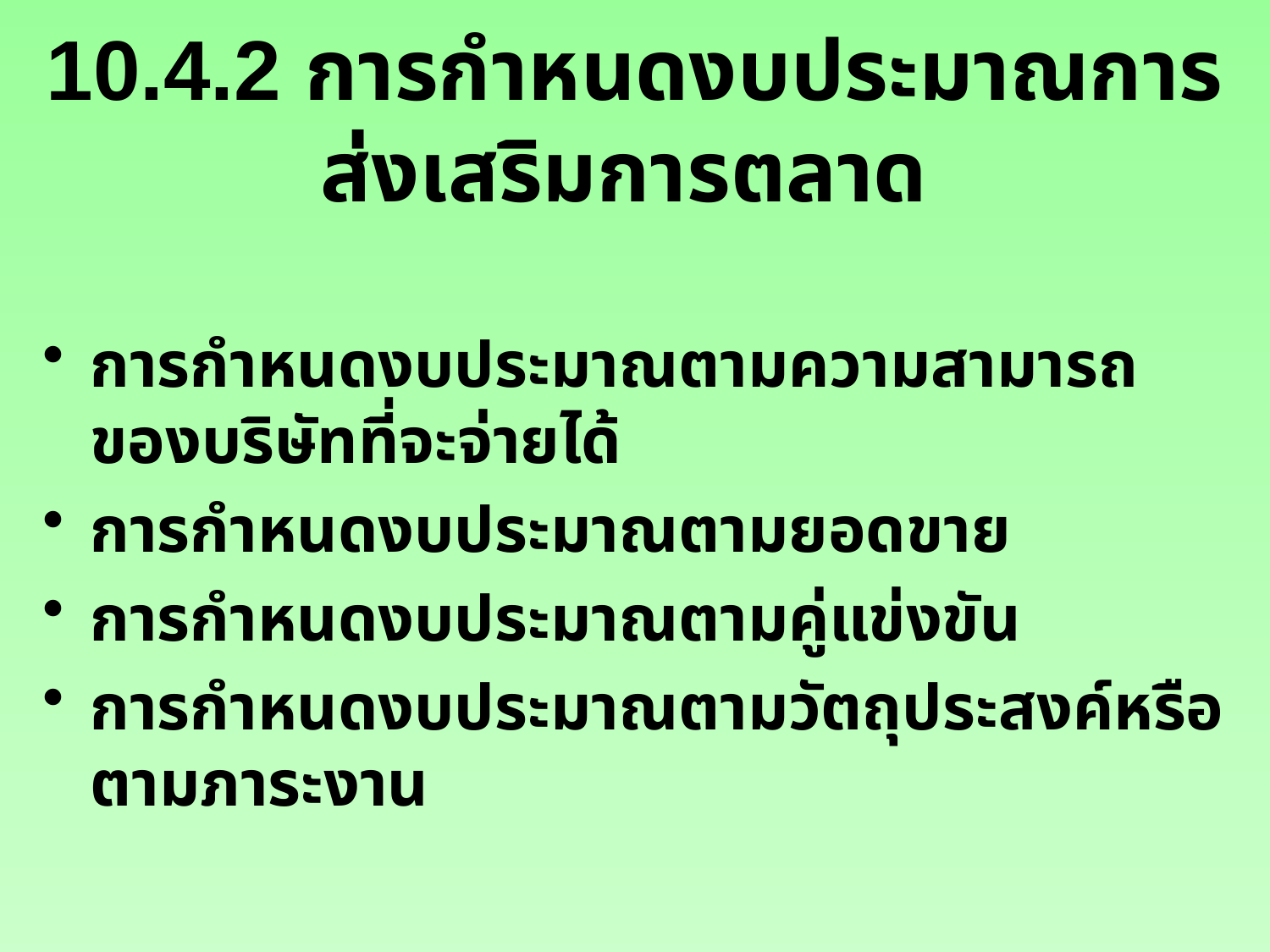

# 10.4.2 การกำหนดงบประมาณการส่งเสริมการตลาด
การกำหนดงบประมาณตามความสามารถของบริษัทที่จะจ่ายได้
การกำหนดงบประมาณตามยอดขาย
การกำหนดงบประมาณตามคู่แข่งขัน
การกำหนดงบประมาณตามวัตถุประสงค์หรือตามภาระงาน